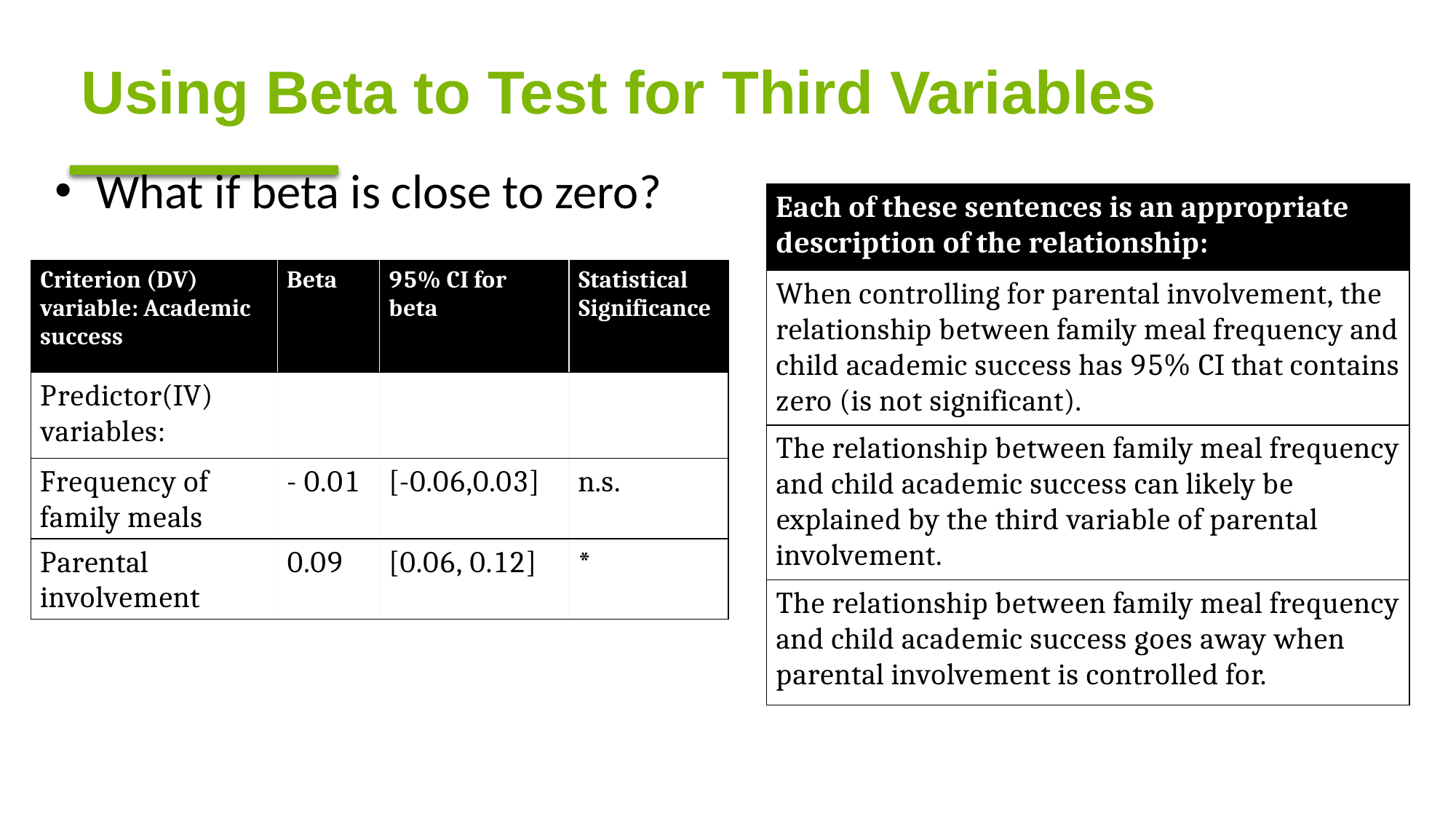

# Using Beta to Test for Third Variables
What if beta is close to zero?
| Each of these sentences is an appropriate description of the relationship:​ |
| --- |
| When controlling for parental involvement, the relationship between family meal frequency and child academic success has 95% CI that contains zero (is not significant).​ |
| The relationship between family meal frequency and child academic success can likely be explained by the third variable of parental involvement.​ |
| The relationship between family meal frequency and child academic success goes away when parental involvement is controlled for.​ |

| Criterion (DV) variable: Academic success​ | Beta​ | 95% CI for beta​ | Statistical Significance​ |
| --- | --- | --- | --- |
| Predictor(IV) variables:​ | ​ | ​ | ​ |
| Frequency of family meals​ | - 0.01​ | [-0.06,0.03]​ | n.s.​ |
| Parental involvement​ | 0.09​ | [0.06, 0.12]​ | \*​ |